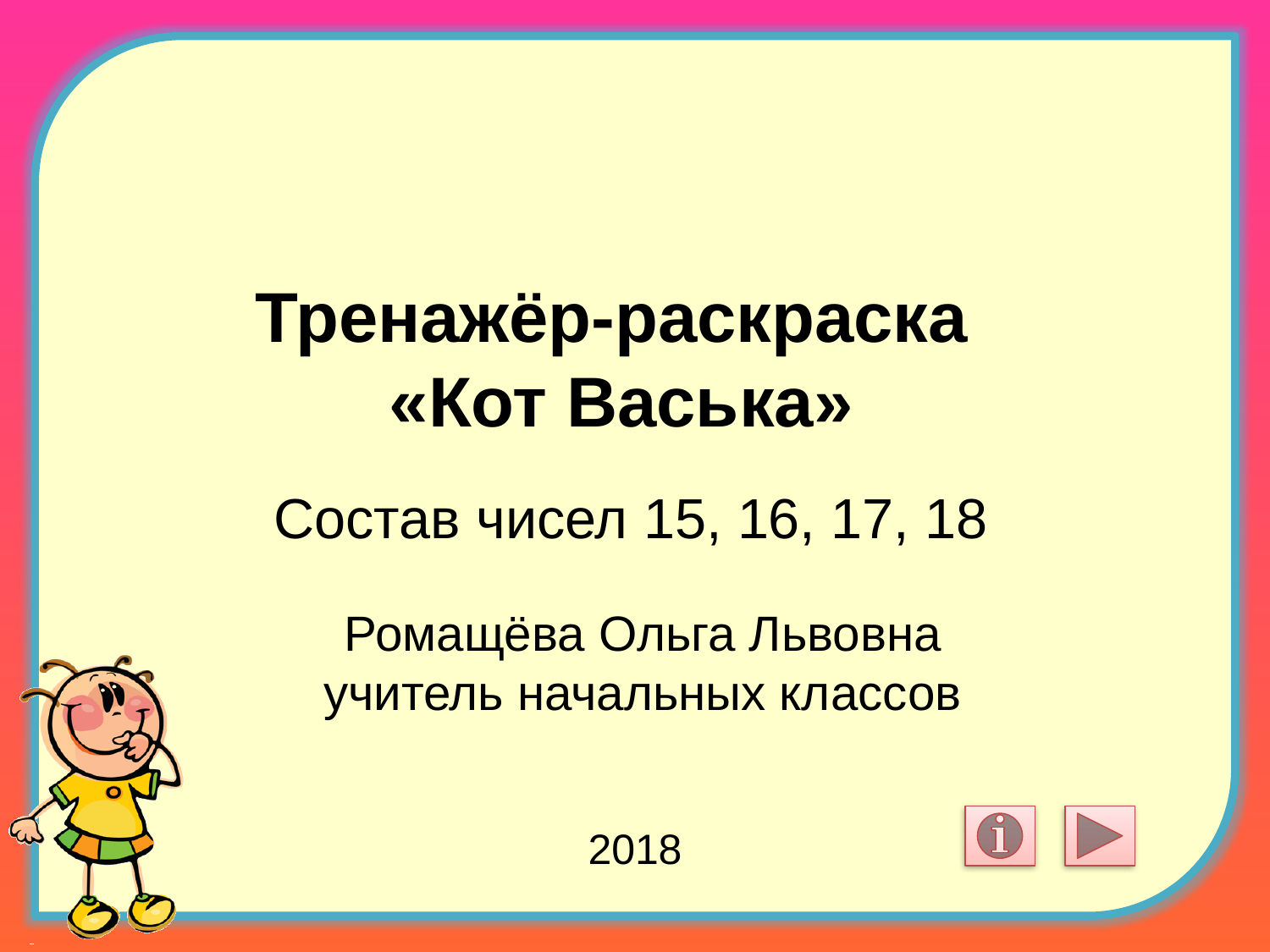

Тренажёр-раскраска
«Кот Васька»
Состав чисел 15, 16, 17, 18
Ромащёва Ольга Львовна
учитель начальных классов

2018